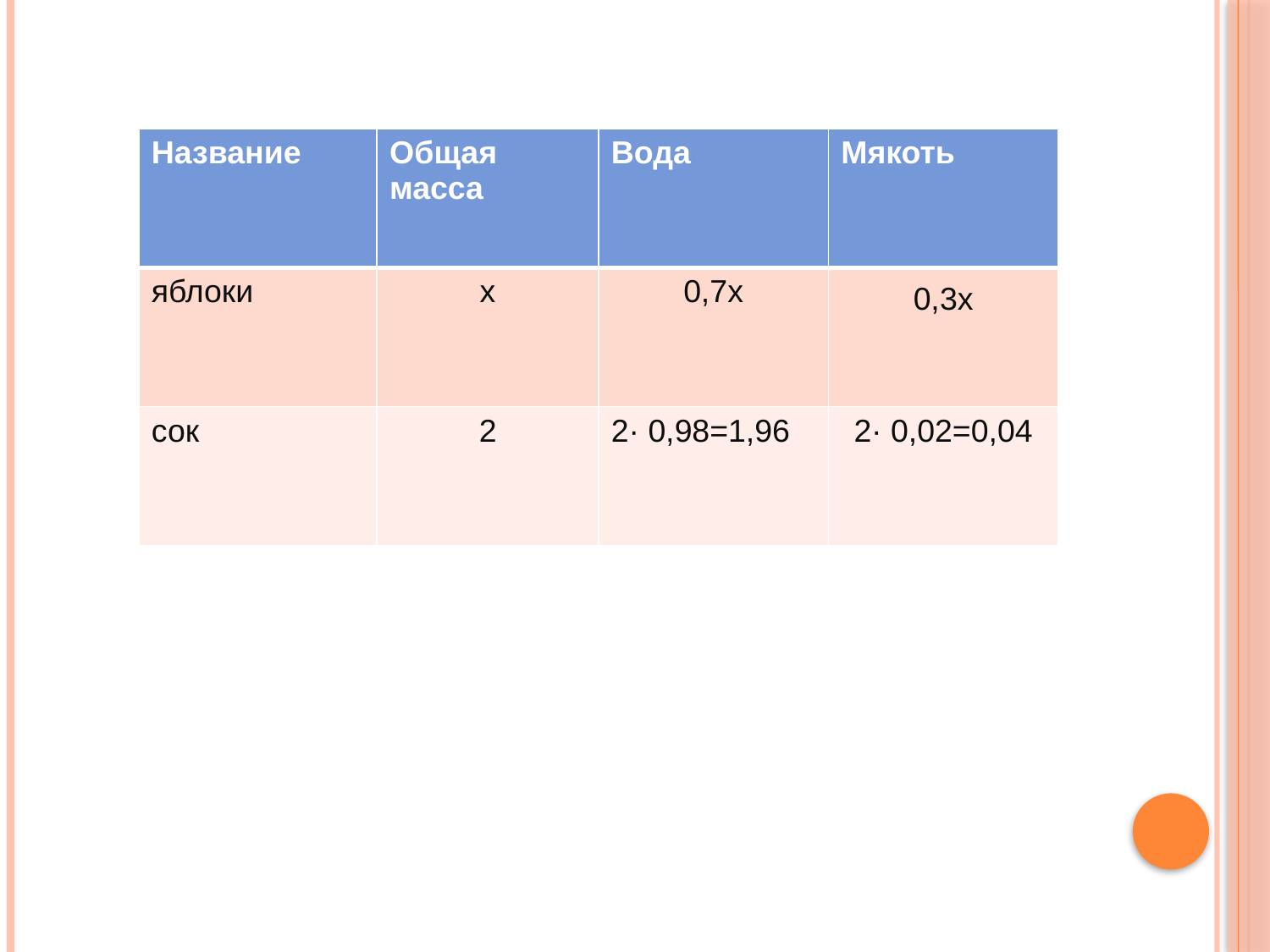

#
| Название | Общая масса | Вода | Мякоть |
| --- | --- | --- | --- |
| яблоки | х | 0,7х | 0,3х |
| сок | 2 | 2· 0,98=1,96 | 2· 0,02=0,04 |